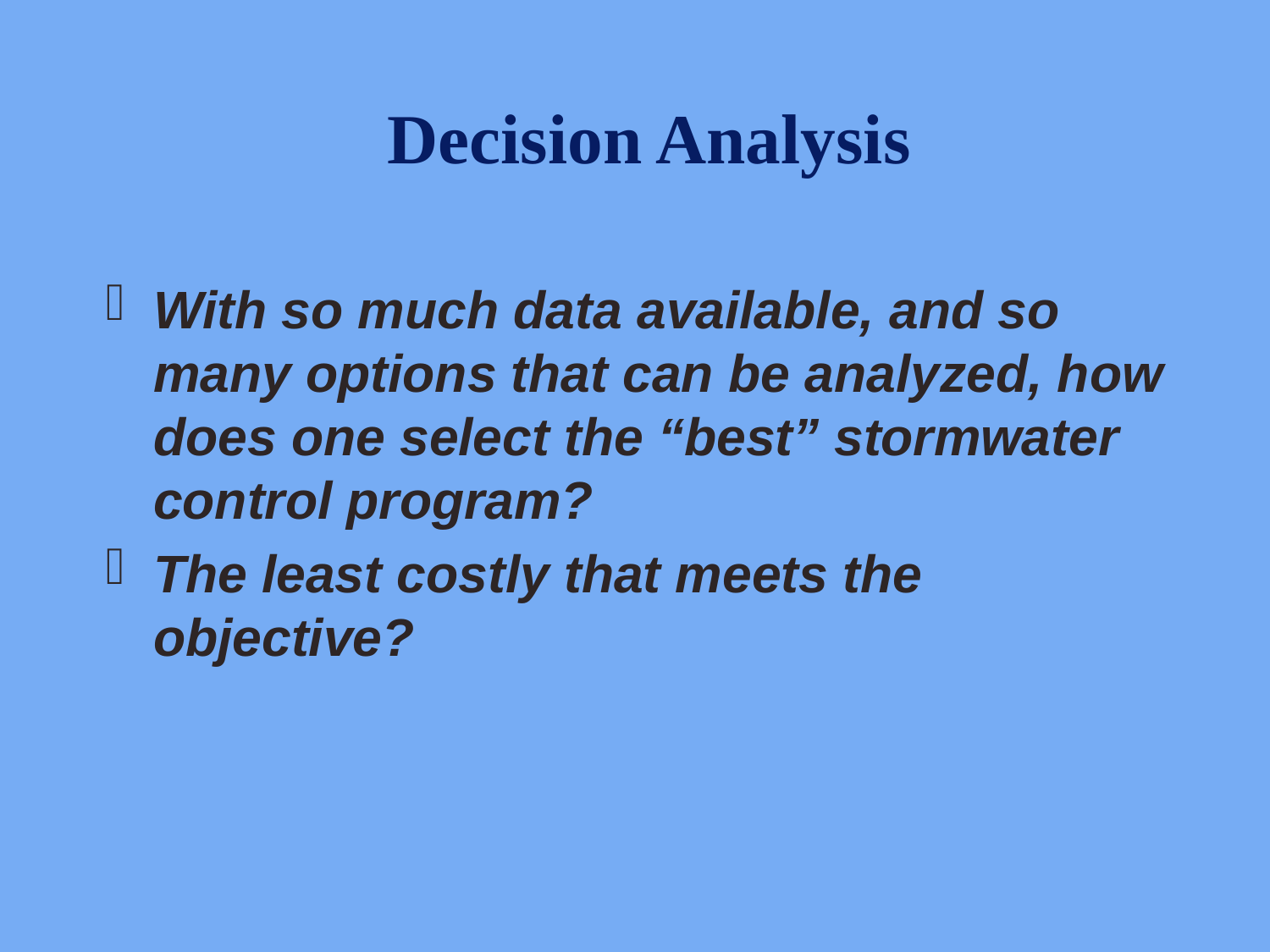

# Decision Analysis
With so much data available, and so many options that can be analyzed, how does one select the “best” stormwater control program?
The least costly that meets the objective?